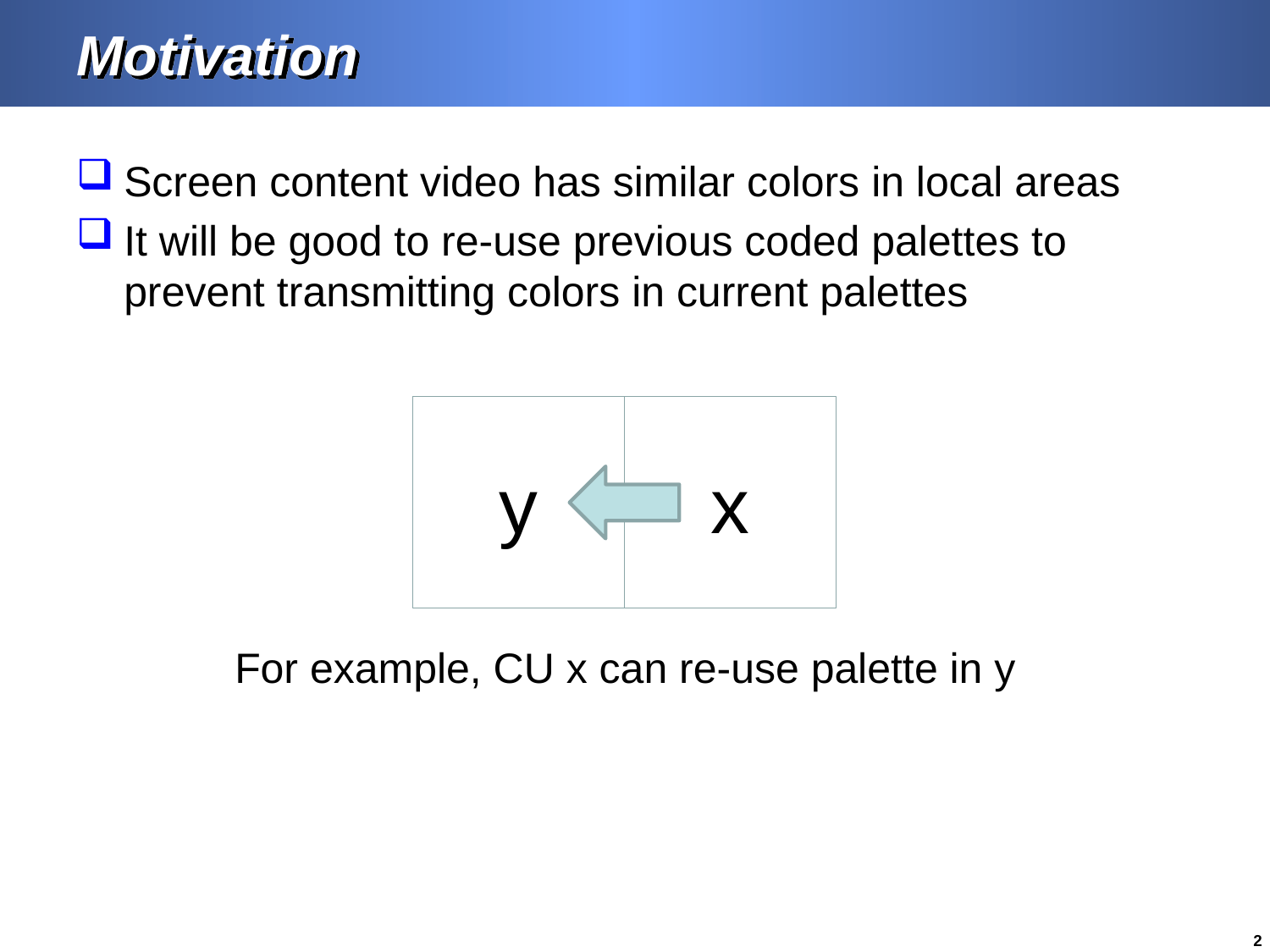

# Motivation

Screen content video has similar colors in local areas
It will be good to re-use previous coded palettes to prevent transmitting colors in current palettes

y
x

For example, CU x can re-use palette in y
2